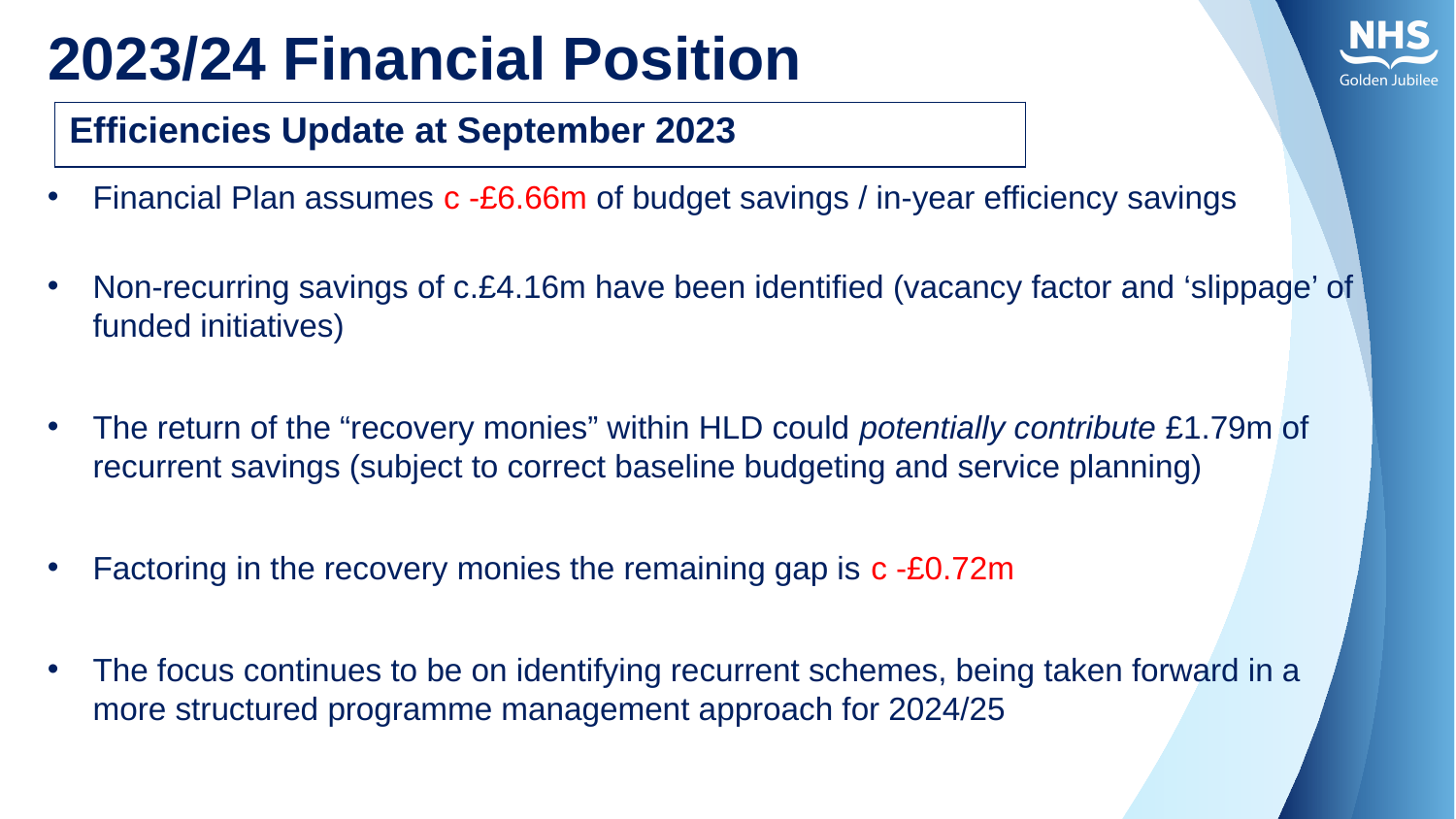

# 2023/24 Financial Position
| Efficiencies Update at September 2023 |
| --- |
Financial Plan assumes c -£6.66m of budget savings / in-year efficiency savings

Non-recurring savings of c.£4.16m have been identified (vacancy factor and ‘slippage’ of funded initiatives)

The return of the “recovery monies” within HLD could potentially contribute £1.79m of recurrent savings (subject to correct baseline budgeting and service planning)

Factoring in the recovery monies the remaining gap is c -£0.72m

The focus continues to be on identifying recurrent schemes, being taken forward in a more structured programme management approach for 2024/25